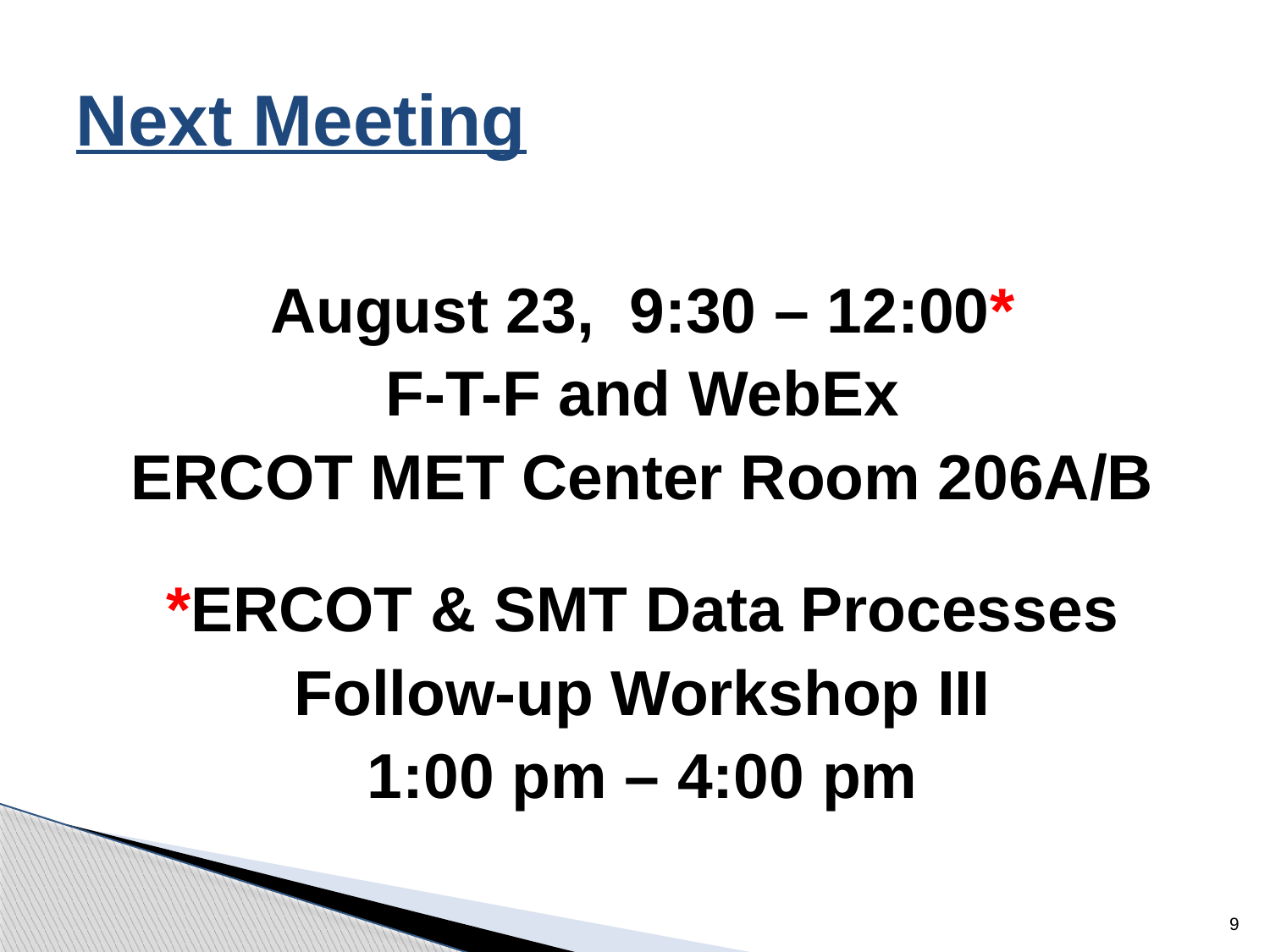

# Next Meeting

August 23,  9:30 – 12:00*
F-T-F and WebEx
ERCOT MET Center Room 206A/B

*ERCOT & SMT Data Processes
Follow-up Workshop III
1:00 pm – 4:00 pm

9